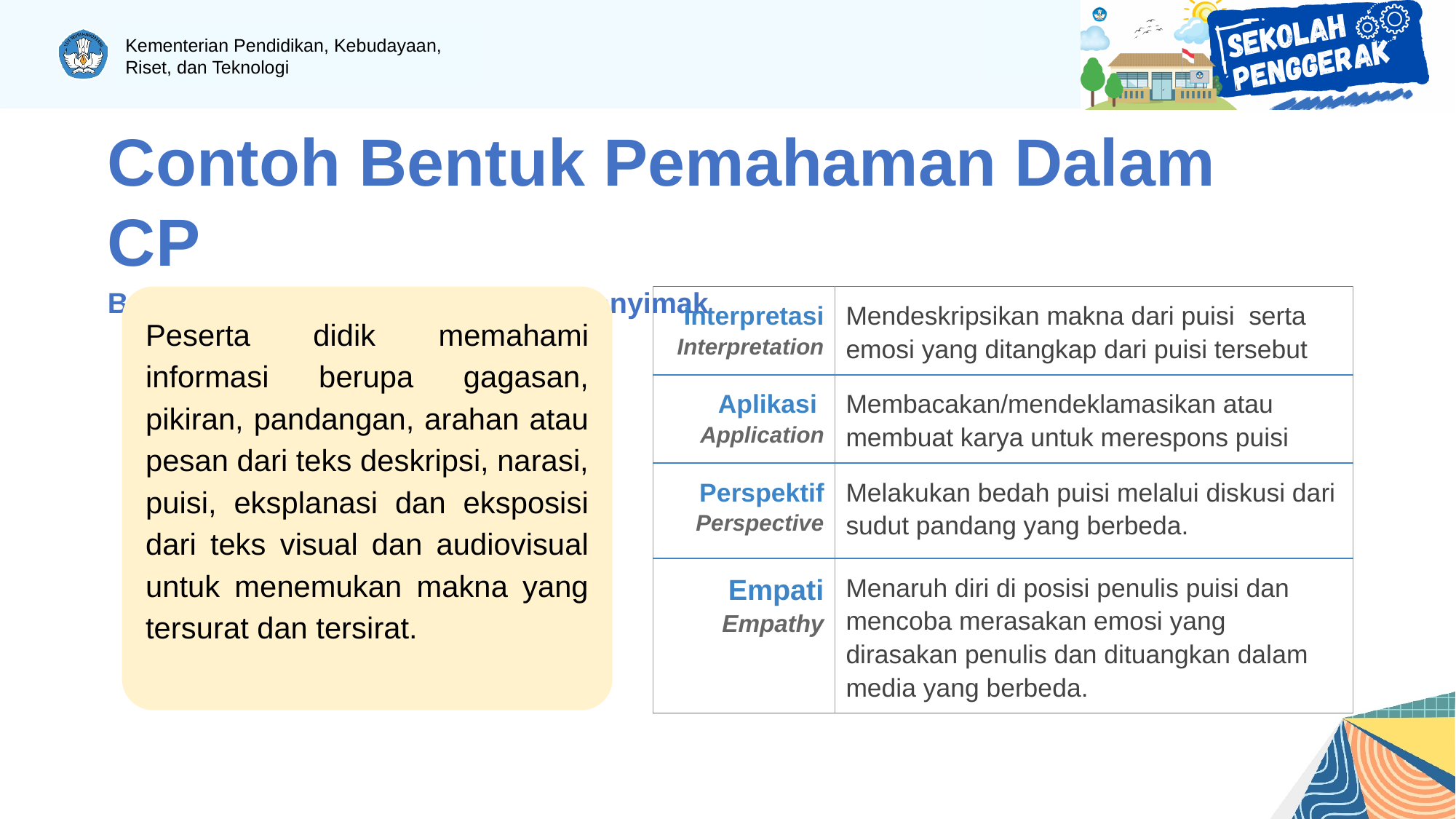

# Contoh Bentuk Pemahaman Dalam CP
Bahasa Indonesia Fase D elemen Menyimak

| Interpretasi Interpretation | Mendeskripsikan makna dari puisi serta emosi yang ditangkap dari puisi tersebut |
| --- | --- |
| Aplikasi Application | Membacakan/mendeklamasikan atau membuat karya untuk merespons puisi |
| Perspektif Perspective | Melakukan bedah puisi melalui diskusi dari sudut pandang yang berbeda. |
| Empati Empathy | Menaruh diri di posisi penulis puisi dan mencoba merasakan emosi yang dirasakan penulis dan dituangkan dalam media yang berbeda. |
Peserta didik memahami informasi berupa gagasan, pikiran, pandangan, arahan atau pesan dari teks deskripsi, narasi, puisi, eksplanasi dan eksposisi dari teks visual dan audiovisual untuk menemukan makna yang tersurat dan tersirat.